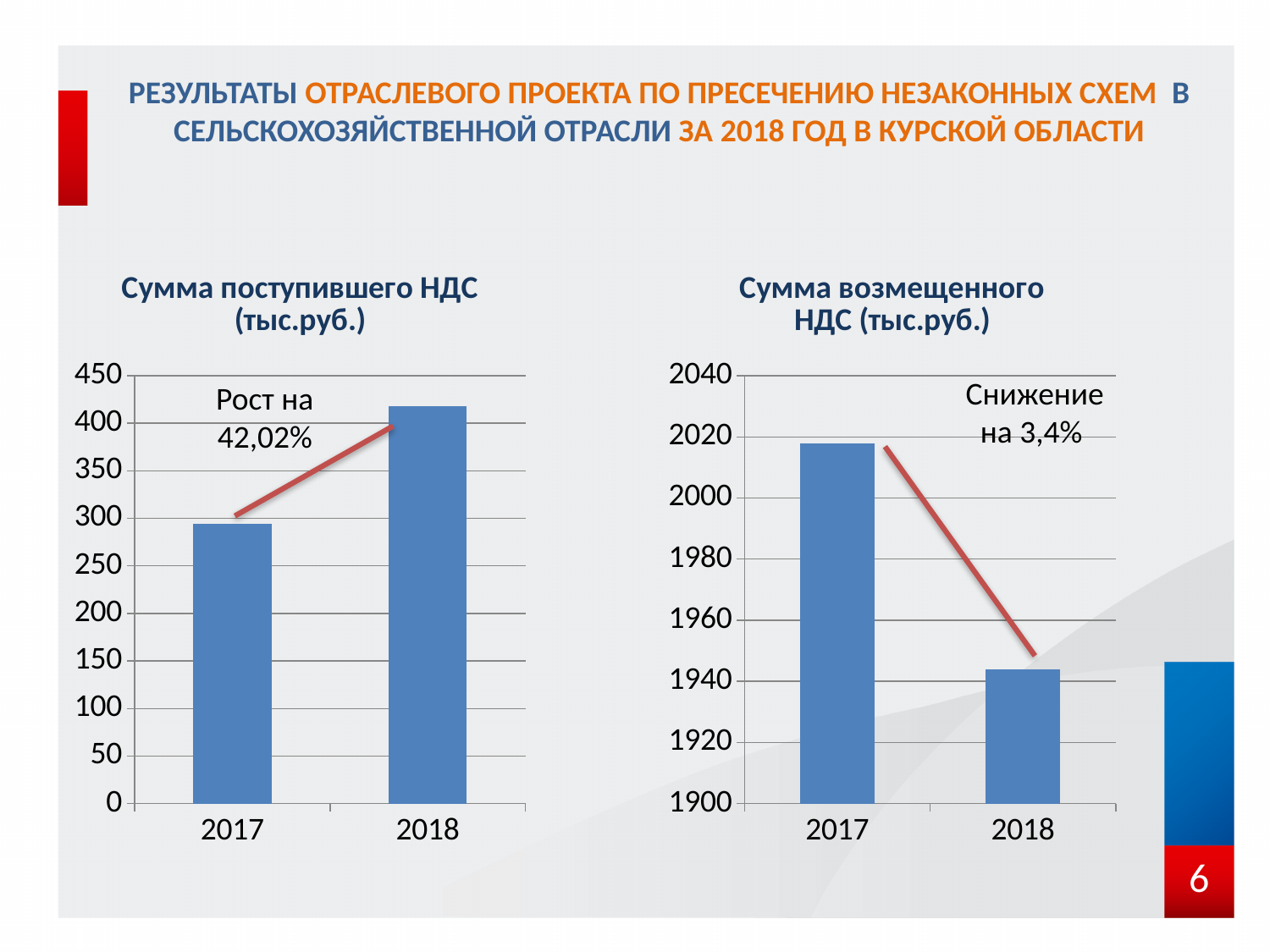

РЕЗУЛЬТАТЫ ОТРАСЛЕВОГО ПРОЕКТА ПО ПРЕСЕЧЕНИЮ НЕЗАКОННЫХ СХЕМ  В СЕЛЬСКОХОЗЯЙСТВЕННОЙ ОТРАСЛИ ЗА 2018 ГОД В КУРСКОЙ ОБЛАСТИ

### Chart: Сумма поступившего НДС (тыс.руб.)

| Category | Общая сумма поступлений налогов |
|---|---|
| 2017 | 294.6 |
| 2018 | 418.4 |

### Chart: Сумма возмещенного НДС (тыс.руб.)

| Category | Общая сумма поступлений налогов |
|---|---|
| 2017 | 2018.0 |
| 2018 | 1944.0 |
Снижение на 3,4%
Рост на 42,02%
6